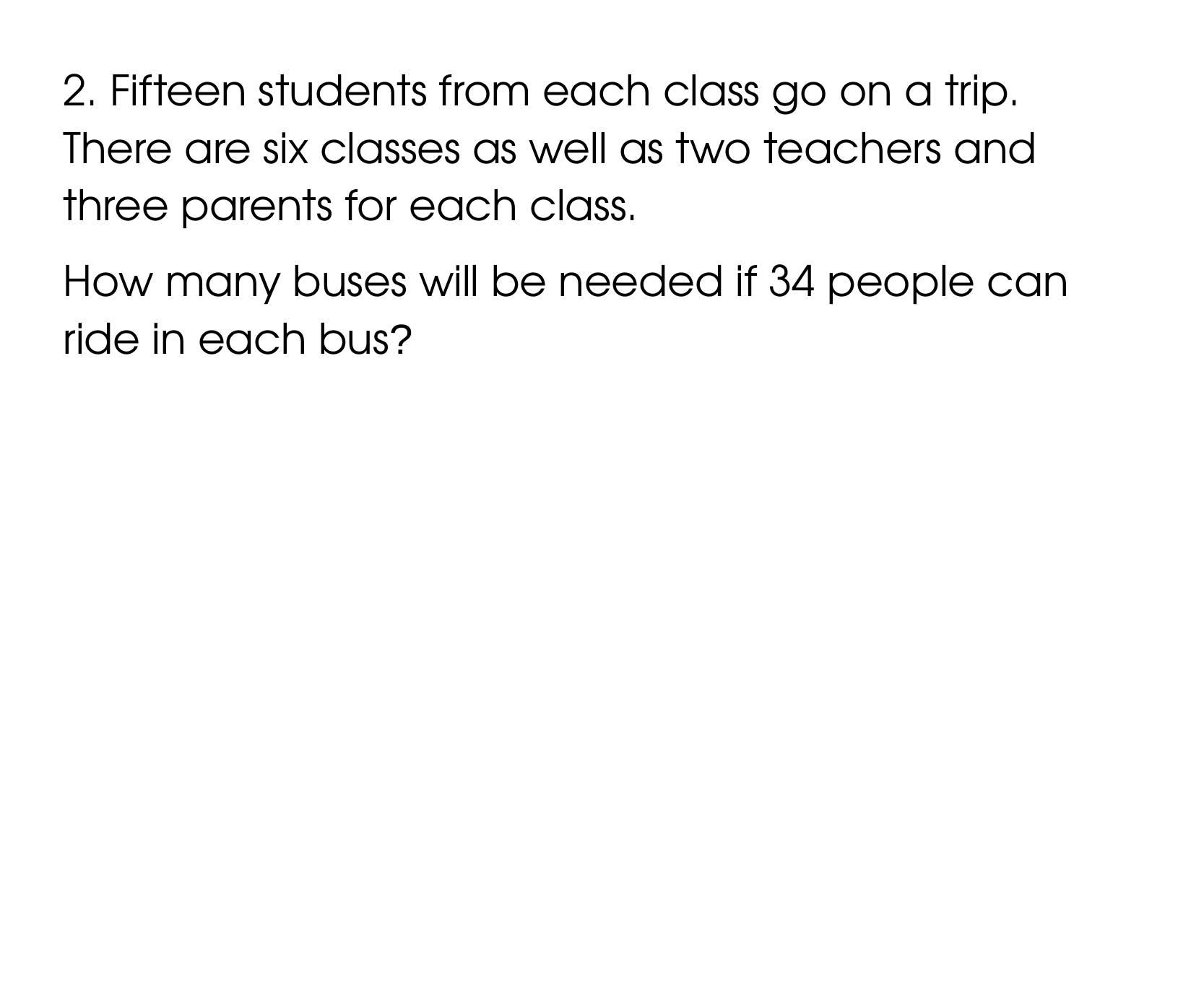

2. Fifteen students from each class go on a trip. There are six classes as well as two teachers and three parents for each class.
How many buses will be needed if 34 people can ride in each bus?